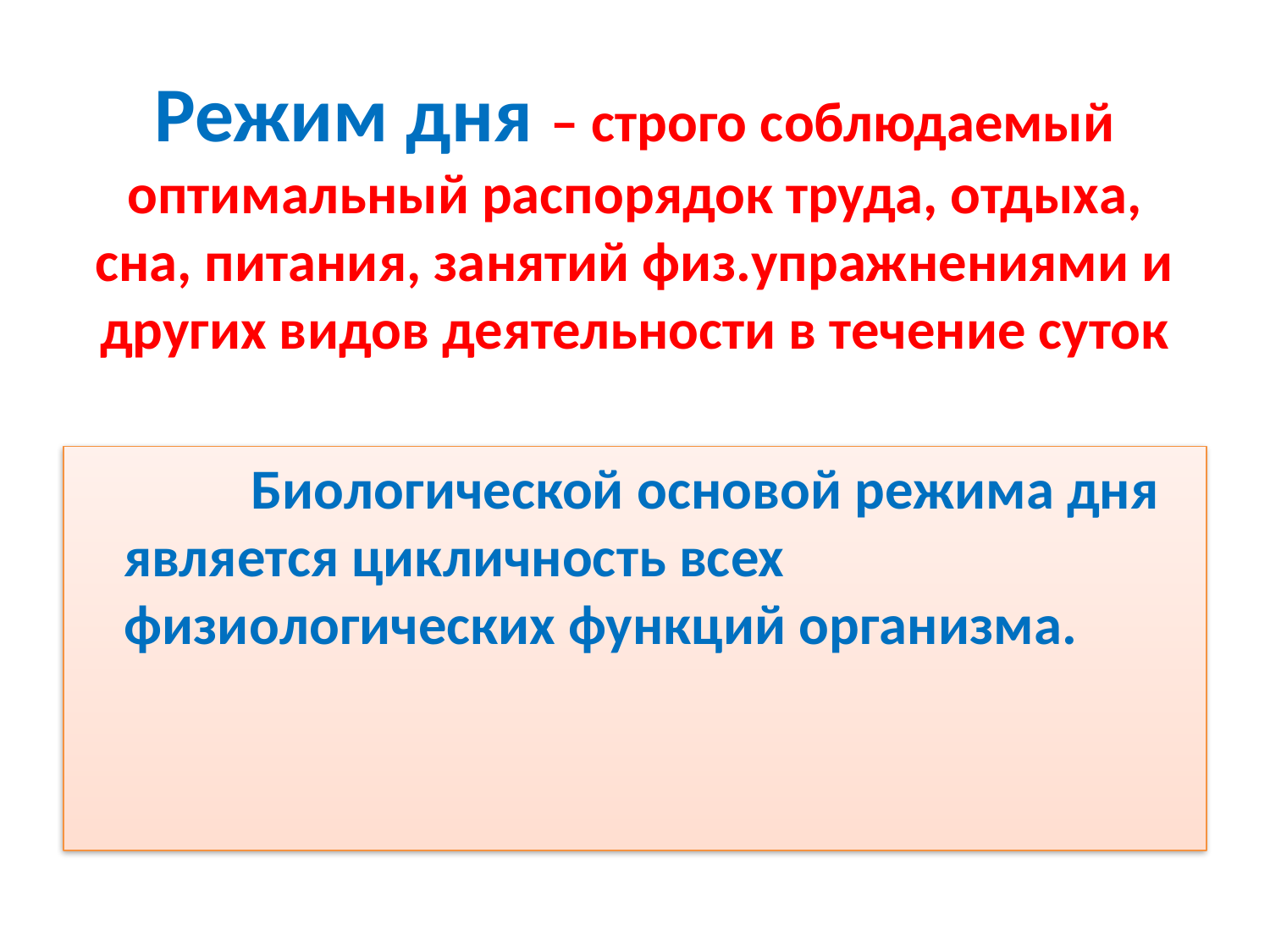

# Режим дня – строго соблюдаемый оптимальный распорядок труда, отдыха, сна, питания, занятий физ.упражнениями и других видов деятельности в течение суток
		Биологической основой режима дня является цикличность всех физиологических функций организма.